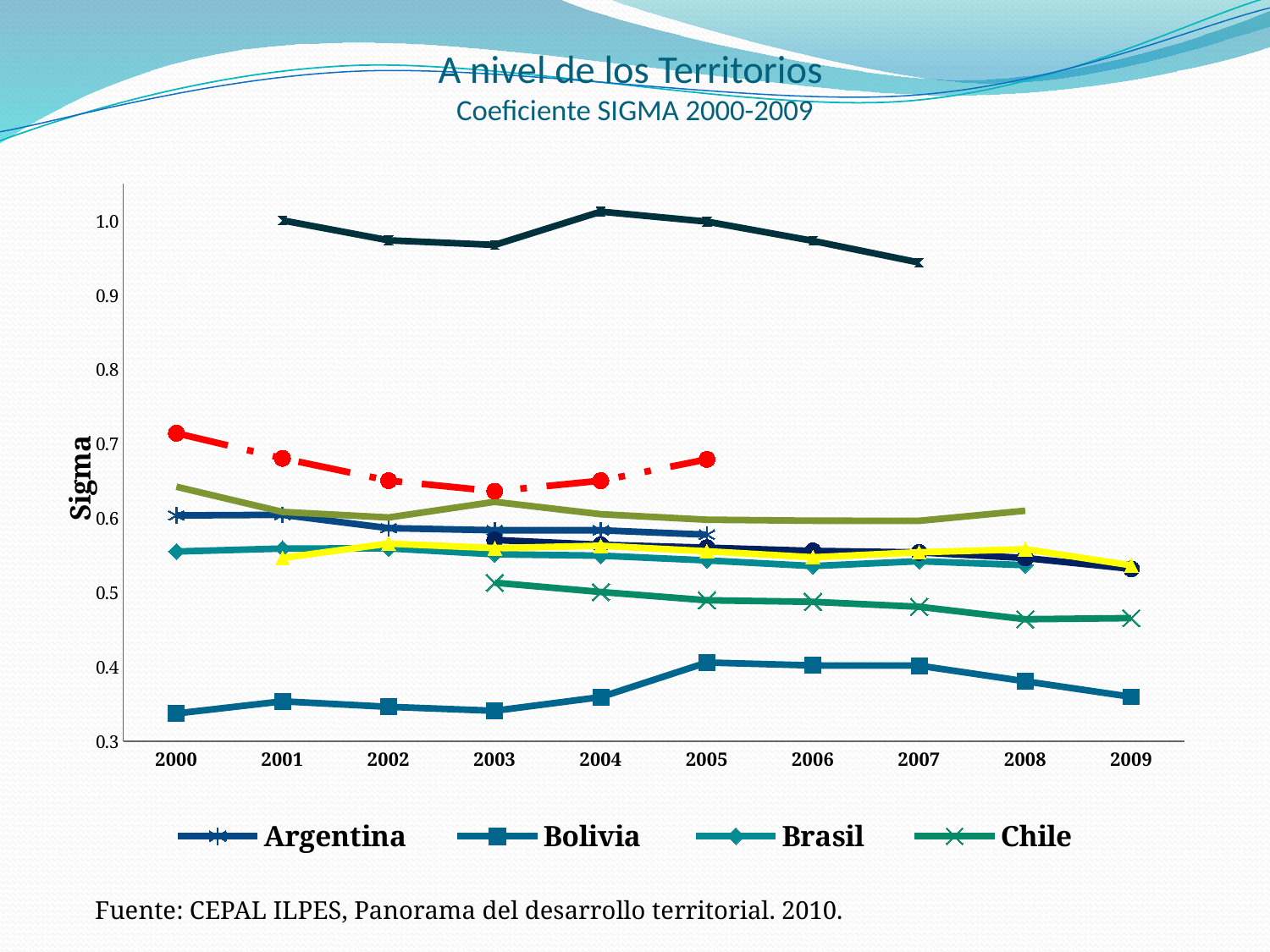

# A nivel de los Territorios Coeficiente SIGMA 2000-2009

### Chart

| Category | Argentina | Bolivia | Brasil | Chile | Colombia | México | Perú |  |  |
|---|---|---|---|---|---|---|---|---|---|
| 2000 | 0.5541189244366126 | 0.2876595010162691 | 0.505595287005336 | None | 0.5927789373571587 | None | None | None | 0.6647604003445634 |
| 2001 | 0.5549154406951259 | 0.3040202378760766 | 0.5095419386182136 | None | 0.5589017273966567 | None | 0.49692587103394253 | 0.9511243783109629 | 0.6309367782982009 |
| 2002 | 0.5370532382304326 | 0.2966044341244655 | 0.5097740627427675 | None | 0.5513691135951428 | None | 0.5162709374427027 | 0.9242817514442434 | 0.6010484556905538 |
| 2003 | 0.534138398592497 | 0.29129379310159015 | 0.5018106848150367 | 0.46360508181789417 | 0.5724378076067203 | 0.5210913508432123 | 0.5101231264546706 | 0.9180908601452127 | 0.5867959151234338 |
| 2004 | 0.5341655092892126 | 0.30973343570453804 | 0.5000097980358174 | 0.4510965616835253 | 0.5557333225538011 | 0.5146730886936531 | 0.5133088785573916 | 0.9628881670402054 | 0.6009243795522968 |
| 2005 | 0.5282243194859757 | 0.3562580154546208 | 0.4936059785382753 | 0.4399344866387607 | 0.5483474204826707 | 0.5107331309229206 | 0.5059335442043136 | 0.9495015220683617 | 0.629592482030959 |
| 2006 | None | 0.352302343348726 | 0.486001405527968 | 0.43786883062695103 | 0.5469901622110906 | 0.5063438086625782 | 0.49774287119975735 | 0.9235488237894286 | None |
| 2007 | None | 0.3520410703246111 | 0.4925446857098765 | 0.43124346867688834 | 0.5468208699284337 | 0.5043881020802016 | 0.5045530064894107 | 0.8943526314580356 | None |
| 2008 | None | 0.3309559313301654 | 0.4872101687363553 | 0.4144621039782155 | 0.5604820179126865 | 0.4968010695756819 | 0.5086751399090099 | None | None |
| 2009 | None | 0.3100642750861414 | None | 0.4159448201304289 | None | 0.48225609705482775 | 0.48703412229608506 | None | None |
Fuente: CEPAL ILPES, Panorama del desarrollo territorial. 2010.